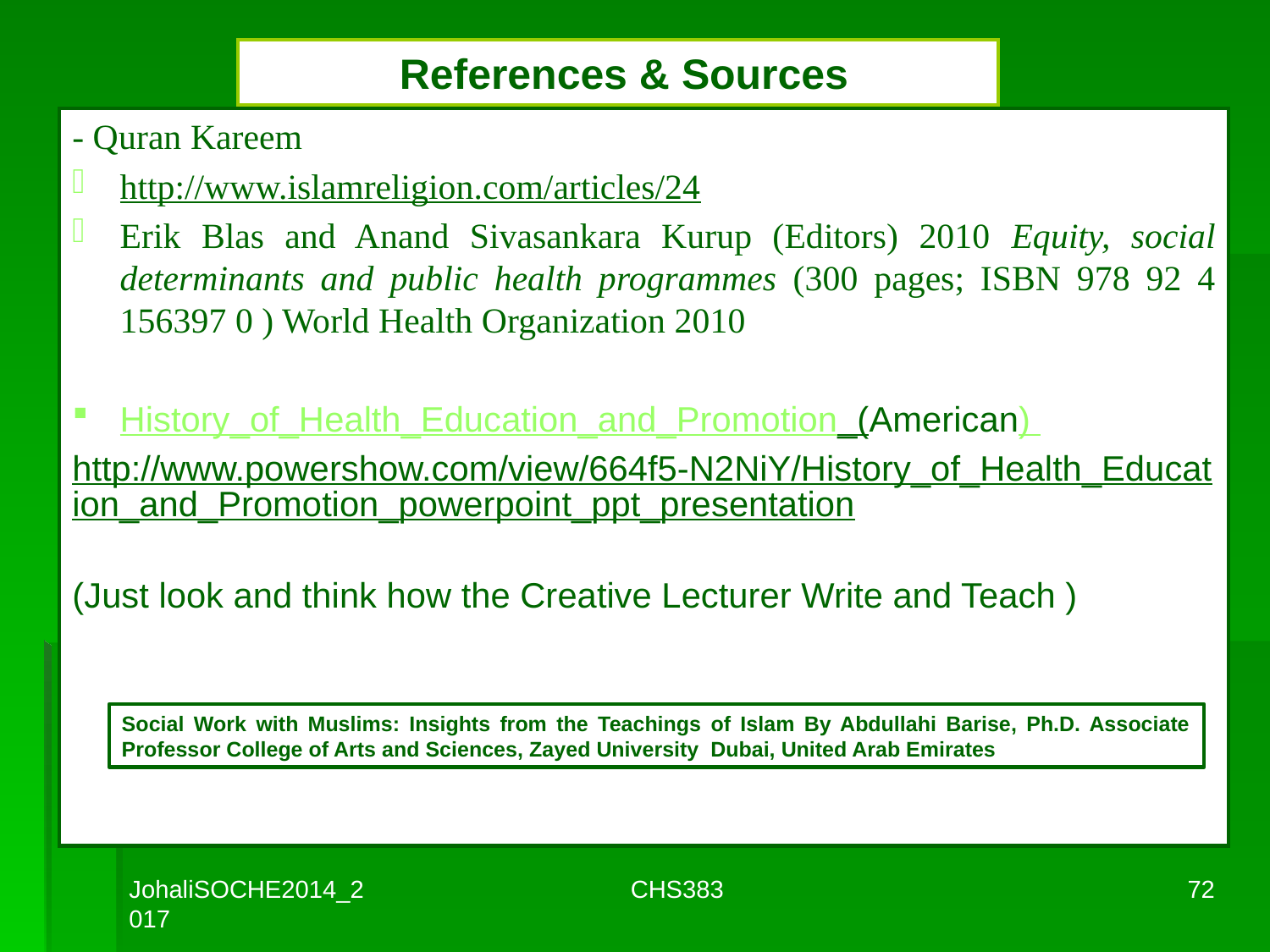

# References & Sources
- Quran Kareem
http://www.islamreligion.com/articles/24
Erik Blas and Anand Sivasankara Kurup (Editors) 2010 Equity, social determinants and public health programmes (300 pages; ISBN 978 92 4 156397 0 ) World Health Organization 2010

History_of_Health_Education_and_Promotion_(American)
http://www.powershow.com/view/664f5-N2NiY/History_of_Health_Education_and_Promotion_powerpoint_ppt_presentation
(Just look and think how the Creative Lecturer Write and Teach )
Social Work with Muslims: Insights from the Teachings of Islam By Abdullahi Barise, Ph.D. Associate Professor College of Arts and Sciences, Zayed University  Dubai, United Arab Emirates
JohaliSOCHE2014_2017
CHS383
72